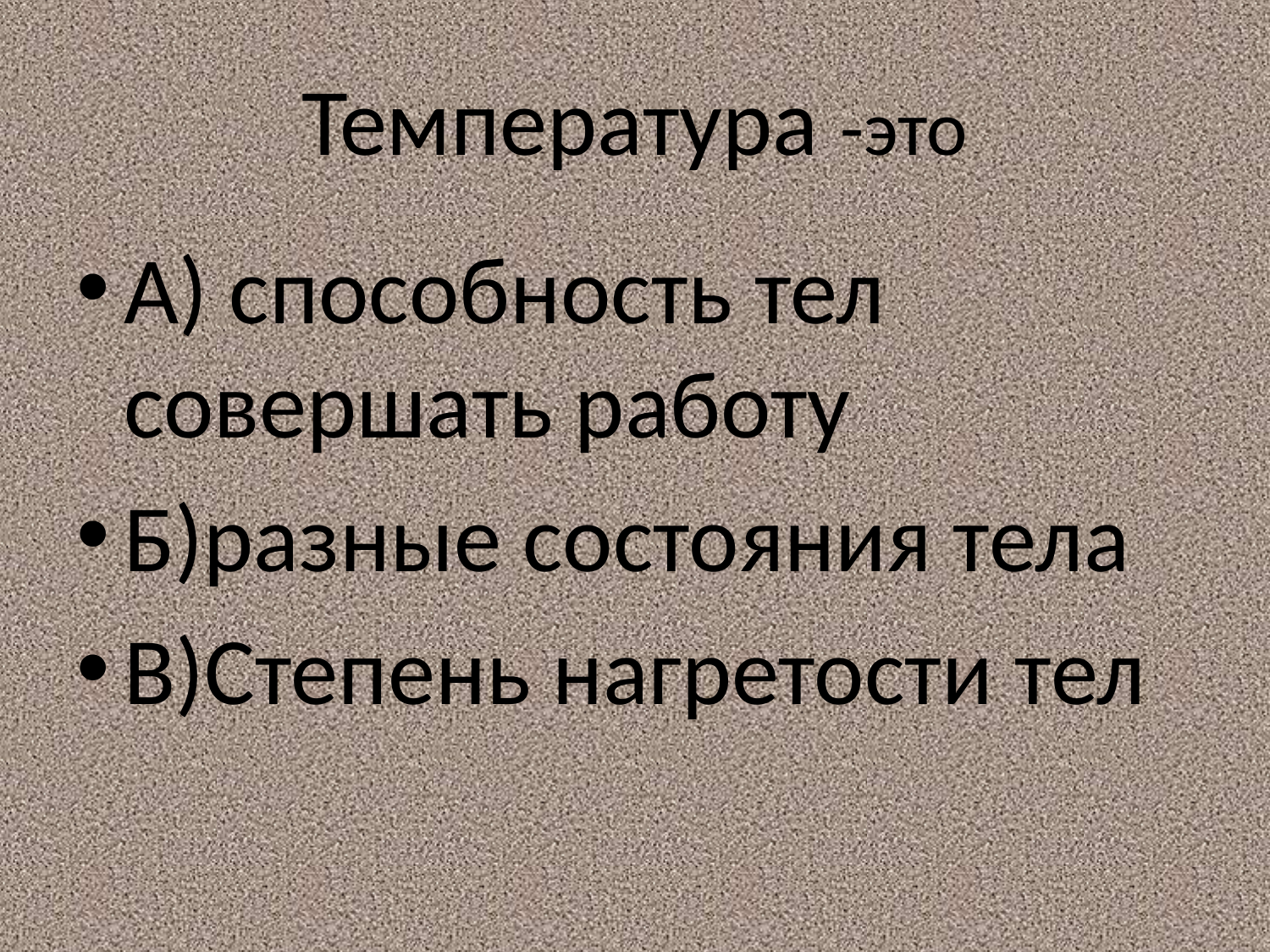

# Температура -это
А) способность тел совершать работу
Б)разные состояния тела
В)Степень нагретости тел